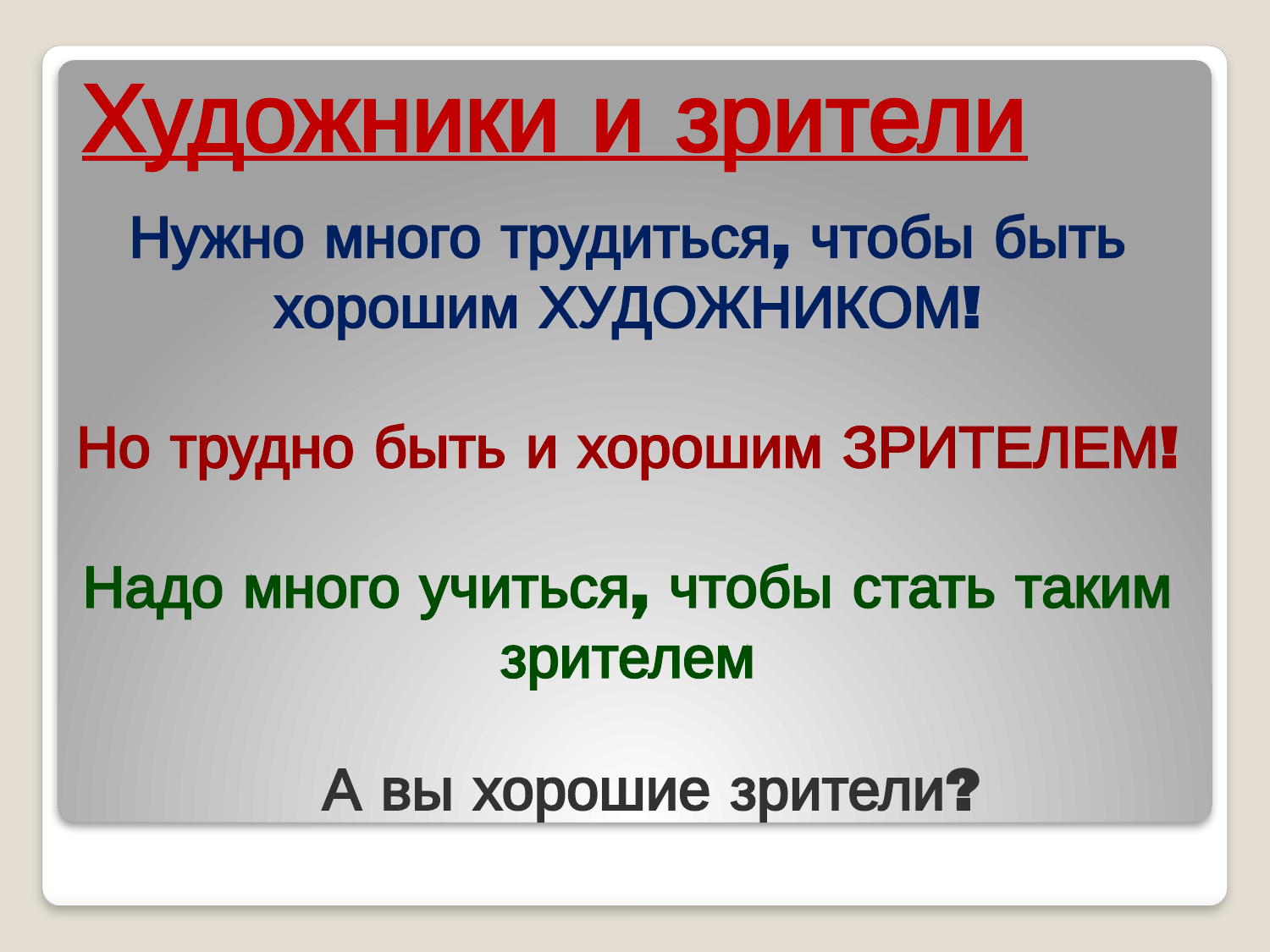

# Художники и зрители
Нужно много трудиться, чтобы быть хорошим ХУДОЖНИКОМ!

Но трудно быть и хорошим ЗРИТЕЛЕМ!

Надо много учиться, чтобы стать таким зрителем

А вы хорошие зрители?